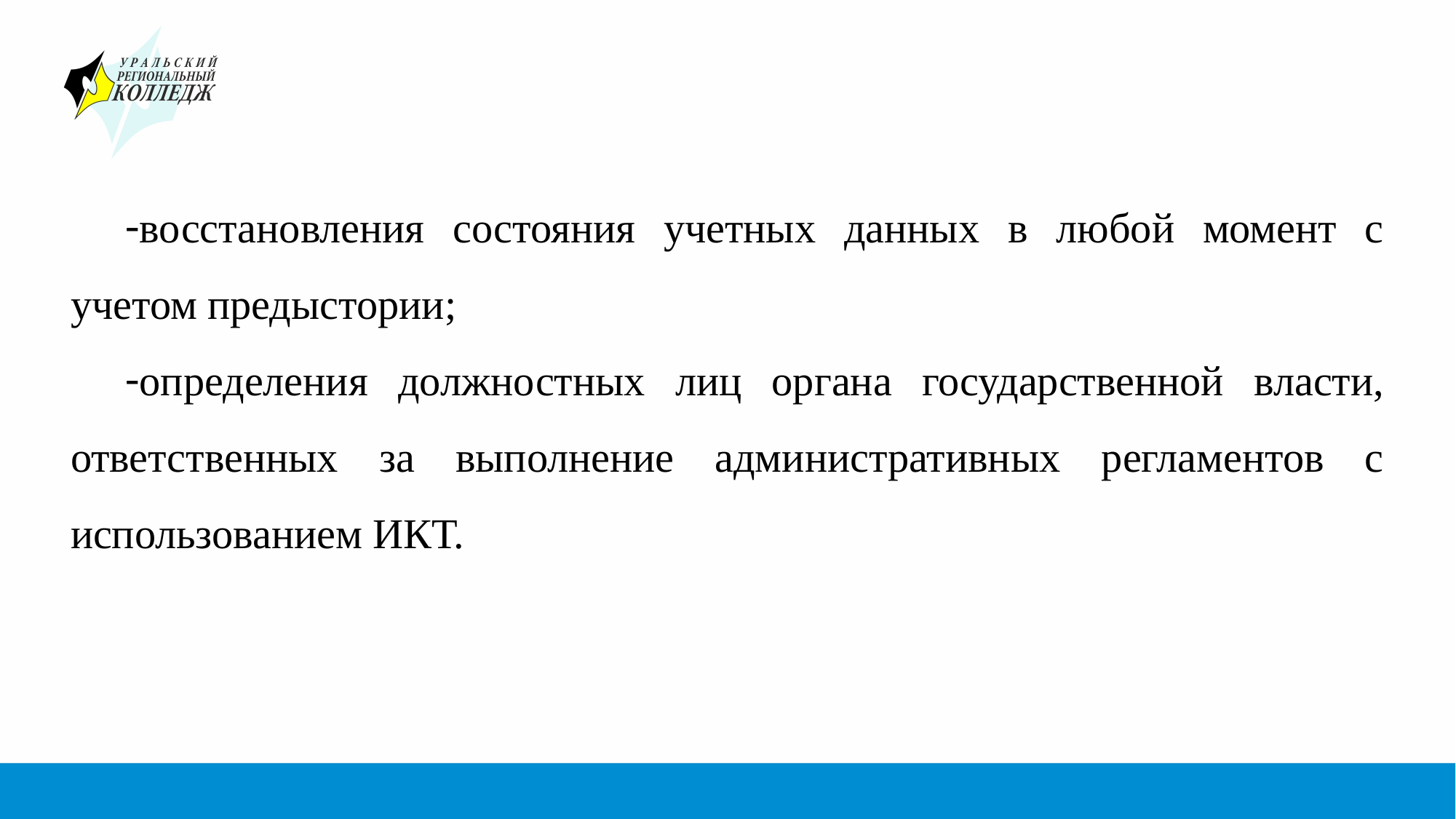

#
восстановления состояния учетных данных в любой момент с учетом предыстории;
определения должностных лиц органа государственной власти, ответственных за выполнение административных регламентов с использованием ИКТ.